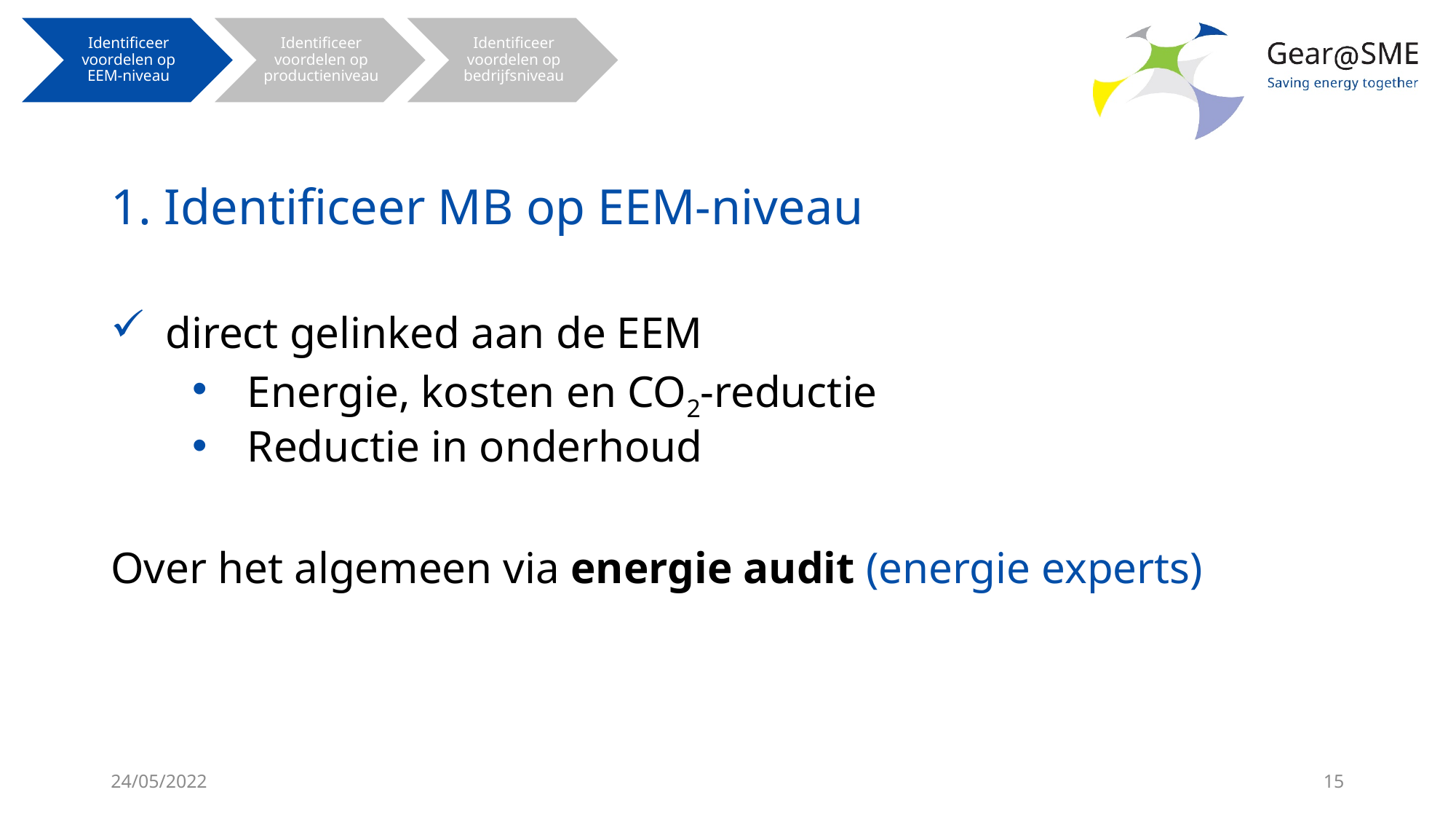

Identificeer voordelen op EEM-niveau
Identificeer voordelen op productieniveau
Identificeer voordelen op bedrijfsniveau
# 1. Identificeer MB op EEM-niveau
direct gelinked aan de EEM
Energie, kosten en CO2-reductie
Reductie in onderhoud

Over het algemeen via energie audit (energie experts)

24/05/2022
15